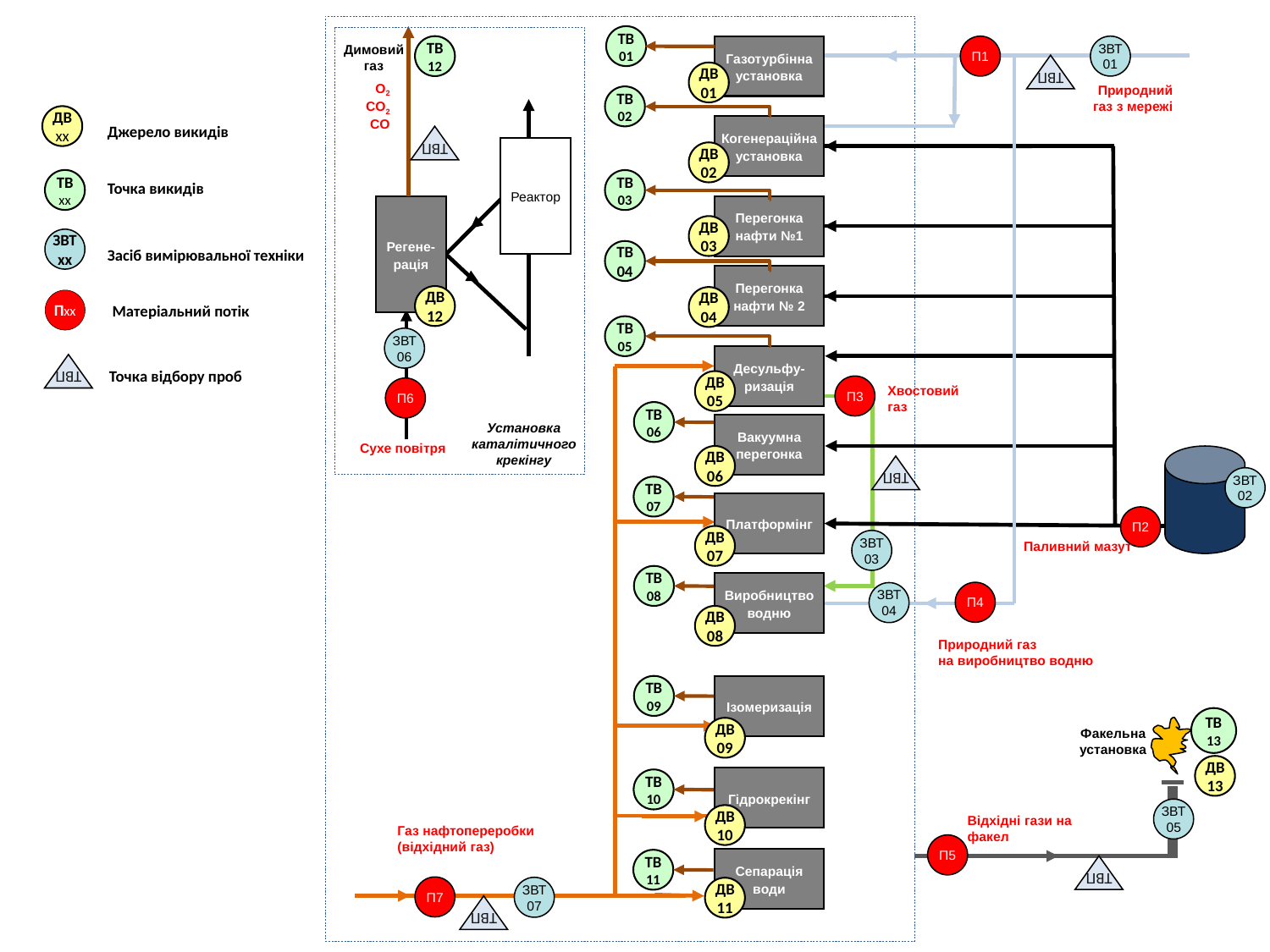

ТВ
01
ДВ
01

Димовий газ
ТВ
12
П1
ЗВТ01
Газотурбінна установка
ТВП
Природний газ з мережі
O2
CO2
CО
ТВ
02
ДВ
02
ДВ
xx
Джерело викидів
ТВ
xx
Точка викидів
ЗВТ
xx
Пxx
Матеріальний потік
ТВП
Точка відбору проб
Когенераційна установка
ТВП
Реактор
ТВ
03
ДВ
03
Регене-рація
Перегонка нафти №1
Засіб вимірювальної техніки
ТВ
04
ДВ
04
Перегонка нафти № 2
ДВ
12
ТВ
05
ЗВТ06
Десульфу-ризація
ДВ
05
П3
Хвостовий
газ
П6
ТВ
06
Вакуумна перегонка
Установка каталітичного крекінгу
Сухе повітря

ДВ
06
ТВП
ЗВТ02
ТВ
07
Платформінг
П2
ДВ
07
ЗВТ03
Паливний мазут
ТВ
08
ДВ
08
Виробництво водню
П4
ЗВТ04
Природний газ
на виробництво водню
ТВ
09
Ізомеризація
ТВ
13

ДВ
09
Факельна установка
ДВ
13
Гідрокрекінг
ТВ
10
ЗВТ05
ДВ
10
Відхідні гази на факел
Газ нафтопереробки (відхідний газ)
П5
Сепарація води
ТВ
11
ТВП
П7
ЗВТ07
ДВ
11
ТВП